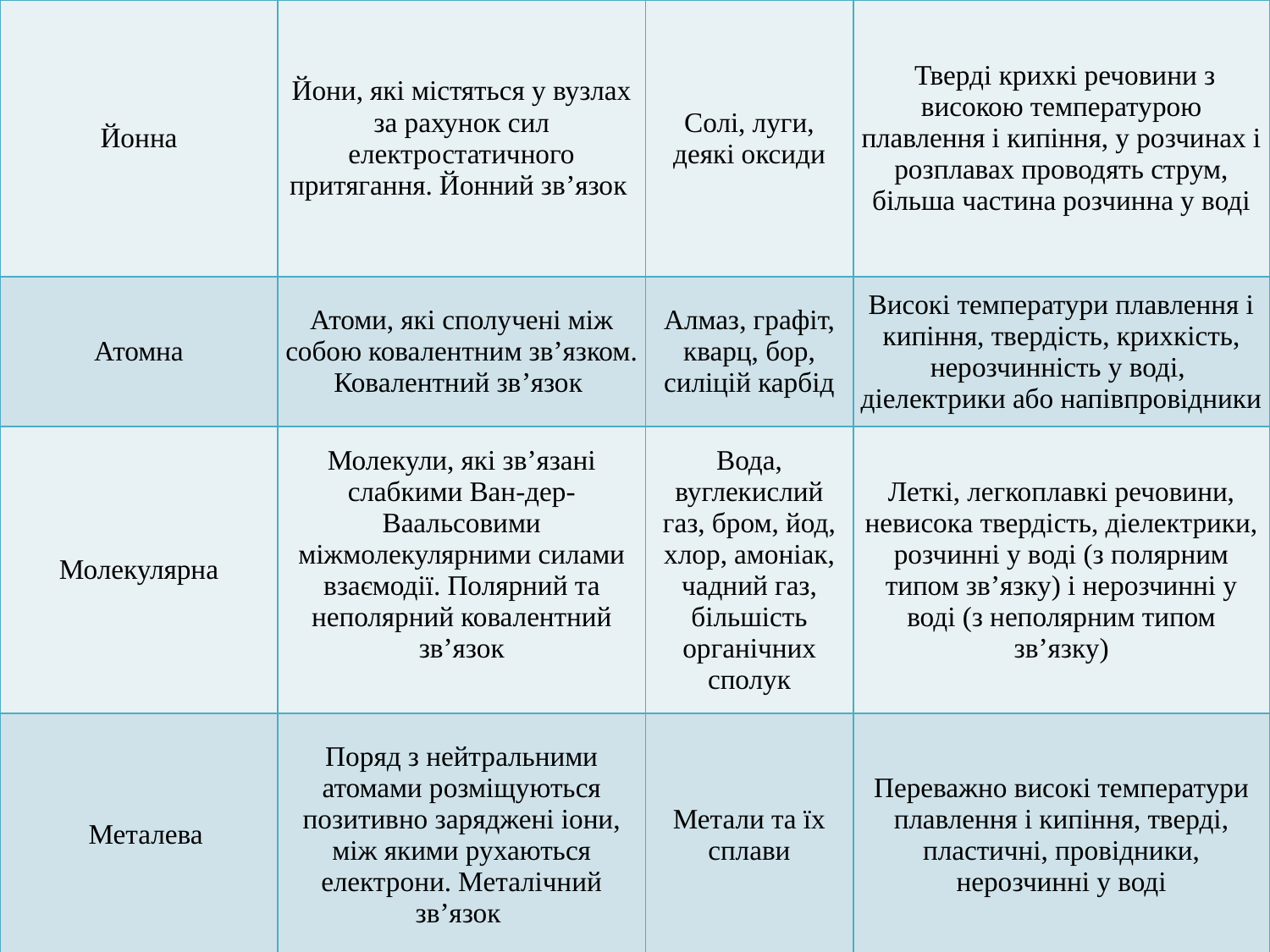

| Йонна | Йони, які містяться у вузлах за рахунок сил електростатичного притягання. Йонний зв’язок | Солі, луги, деякі оксиди | Тверді крихкі речовини з високою температурою плавлення і кипіння, у розчинах і розплавах проводять струм, більша частина розчинна у воді |
| --- | --- | --- | --- |
| Атомна | Атоми, які сполучені між собою ковалентним зв’язком. Ковалентний зв’язок | Алмаз, графіт, кварц, бор, силіцій карбід | Високі температури плавлення і кипіння, твердість, крихкість, нерозчинність у воді, діелектрики або напівпровідники |
| Молекулярна | Молекули, які зв’язані слабкими Ван-дер-Ваальсовими міжмолекулярними силами взаємодії. Полярний та неполярний ковалентний зв’язок | Вода, вуглекислий газ, бром, йод, хлор, амоніак, чадний газ, більшість органічних сполук | Леткі, легкоплавкі речовини, невисока твердість, діелектрики, розчинні у воді (з полярним типом зв’язку) і нерозчинні у воді (з неполярним типом зв’язку) |
| Металева | Поряд з нейтральними атомами розміщуються позитивно заряджені іони, між якими рухаються електрони. Металічний зв’язок | Метали та їх сплави | Переважно високі температури плавлення і кипіння, тверді, пластичні, провідники, нерозчинні у воді |